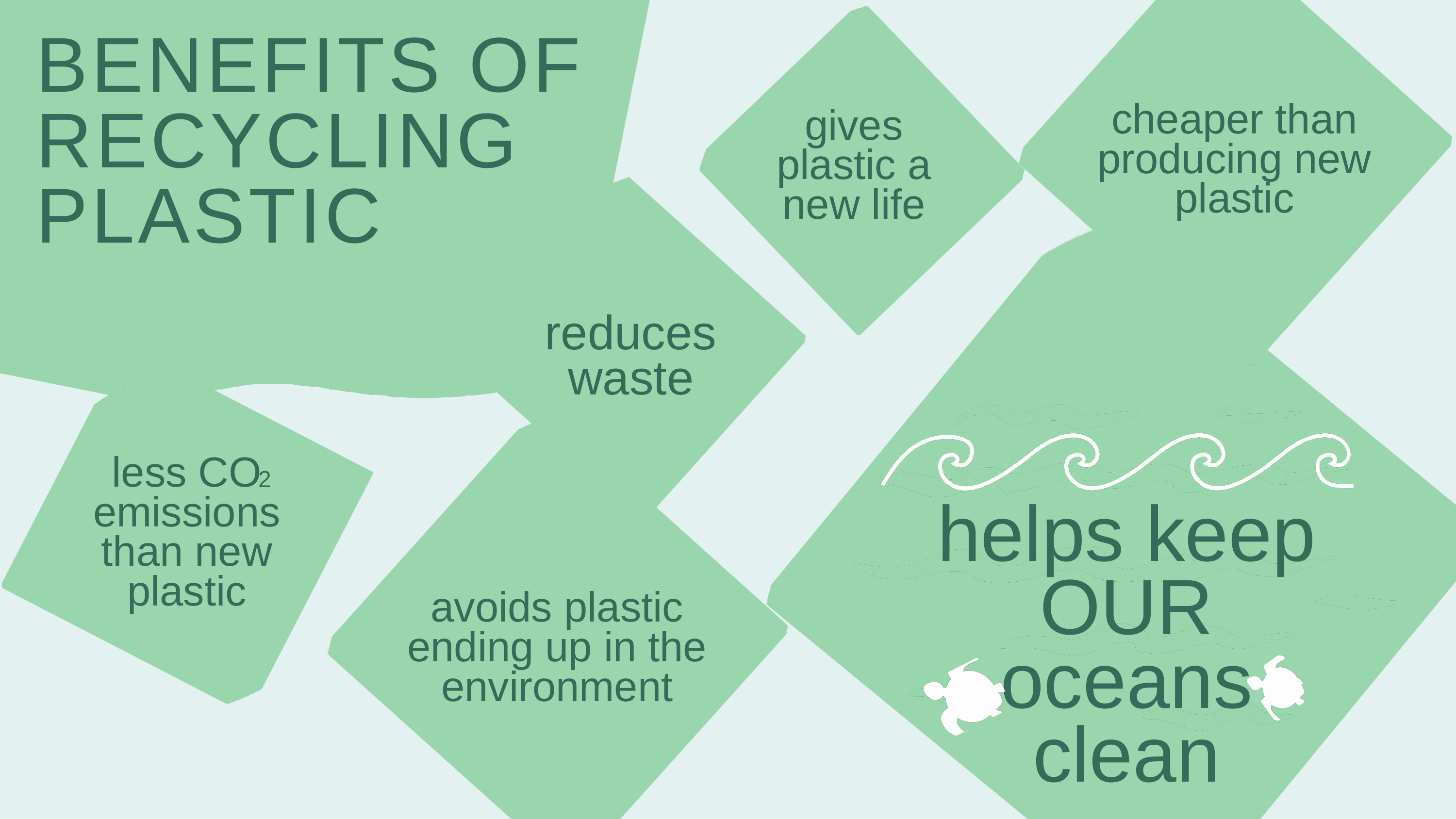

BENEFITS OF RECYCLING PLASTIC

cheaper than producing new plastic
gives plastic a new life

reduces waste

less CO emissions than new plastic
2

helps keep OUR oceans clean
avoids plastic ending up in the environment